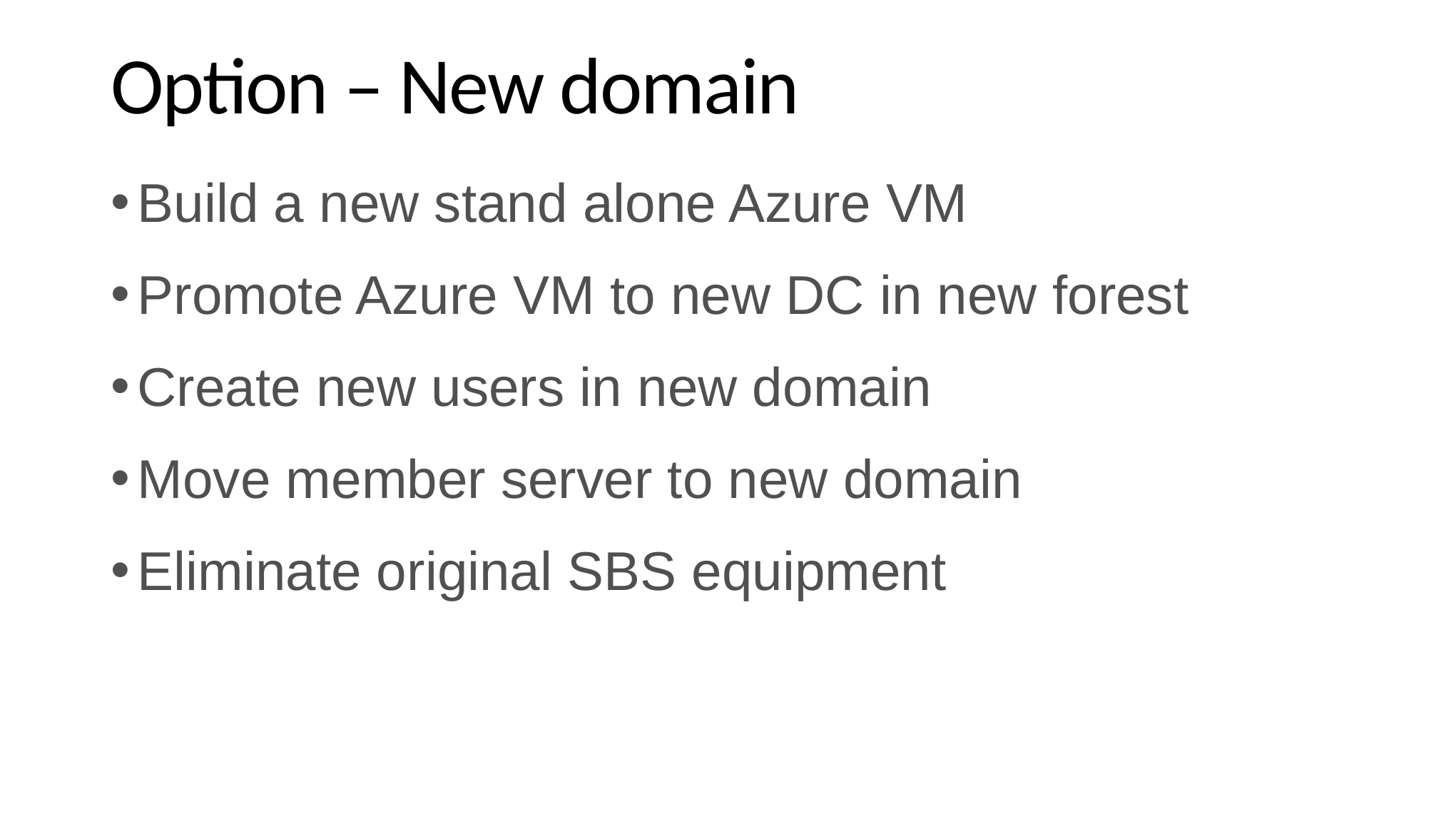

# Option – New domain
Build a new stand alone Azure VM
Promote Azure VM to new DC in new forest
Create new users in new domain
Move member server to new domain
Eliminate original SBS equipment